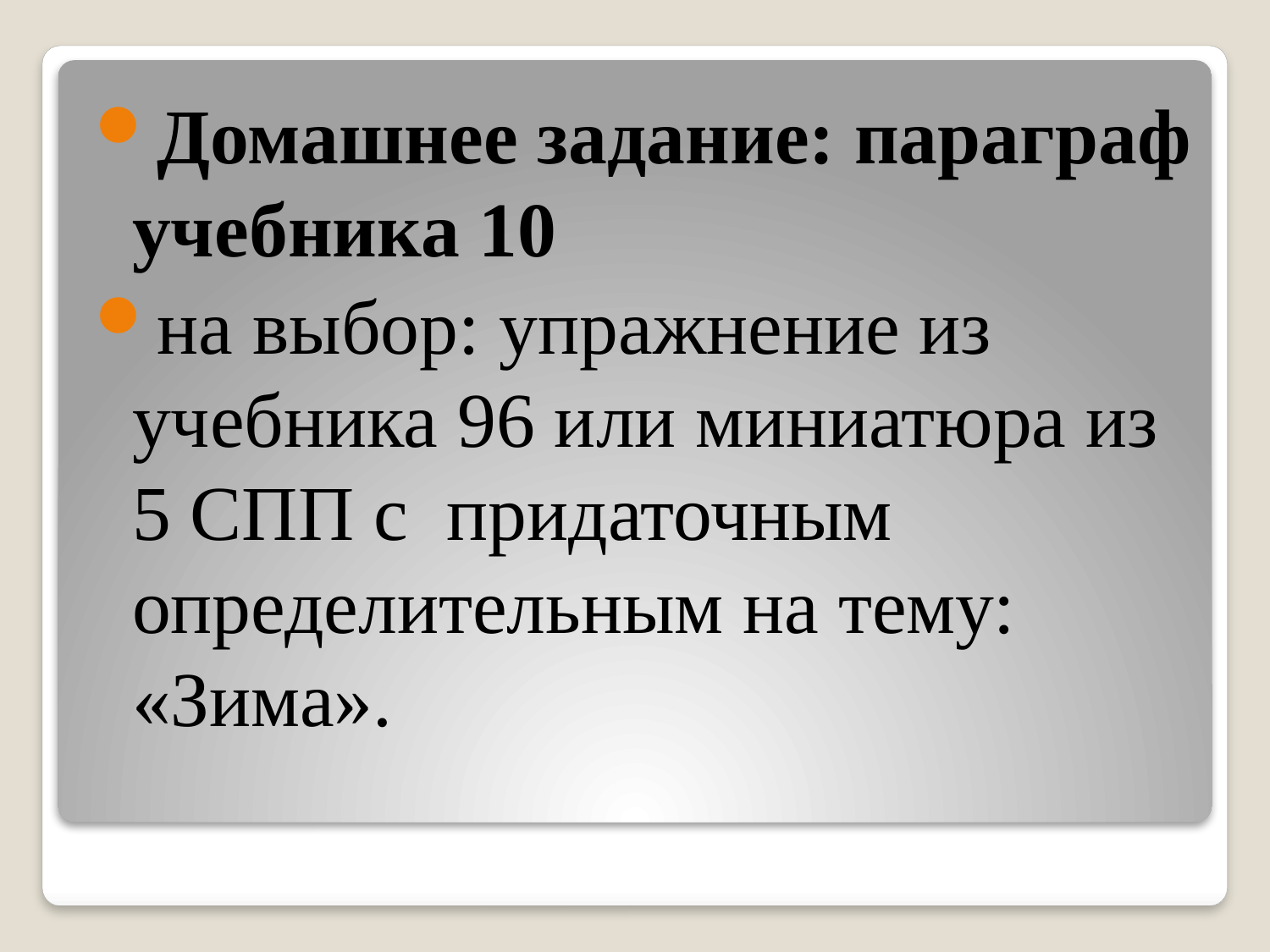

Домашнее задание: параграф учебника 10
на выбор: упражнение из учебника 96 или миниатюра из 5 СПП с  придаточным определительным на тему: «Зима».